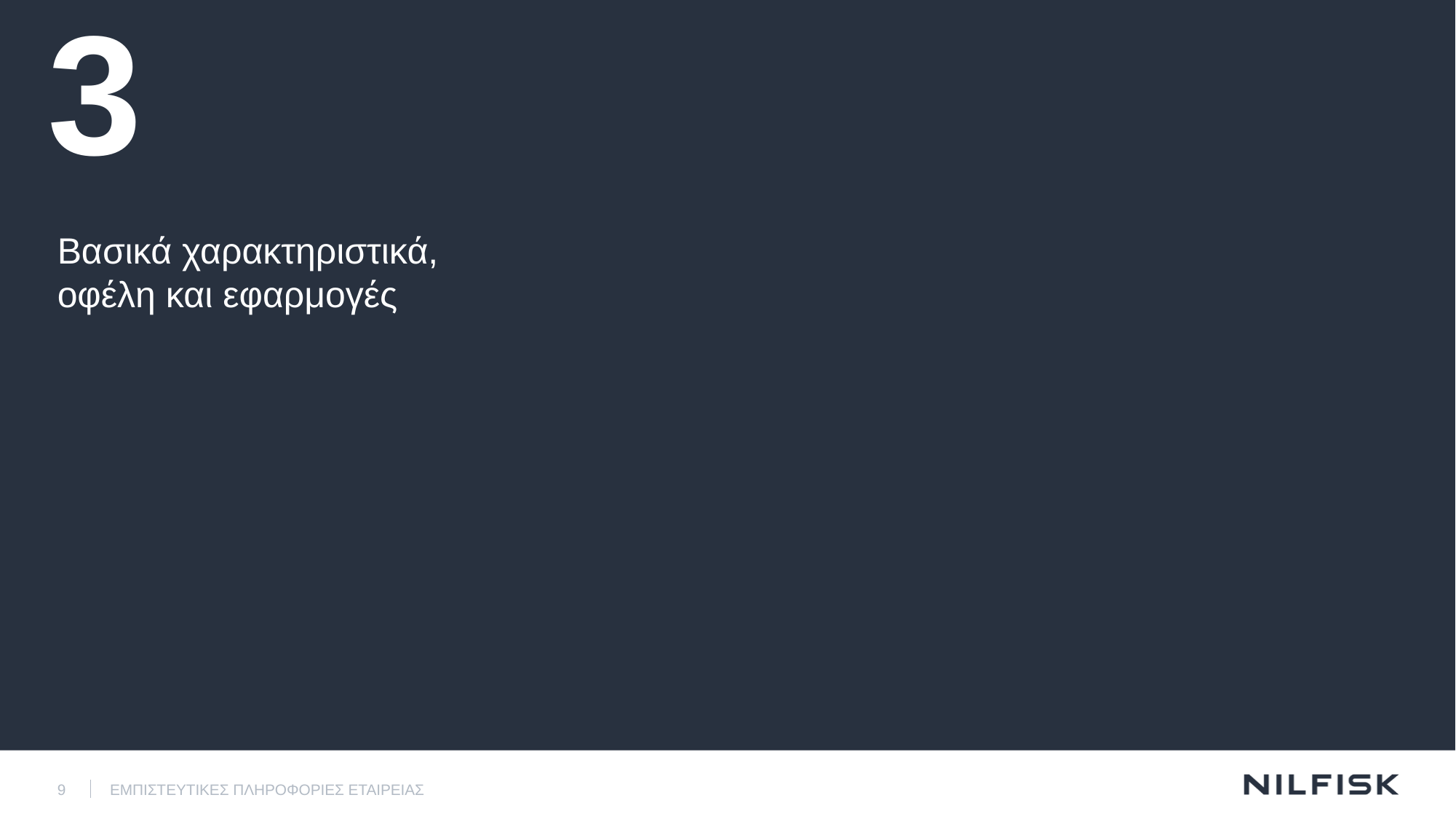

# 3
Βασικά χαρακτηριστικά,
οφέλη και εφαρμογές
ΕΜΠΙΣΤΕΥΤΙΚΕΣ ΠΛΗΡΟΦΟΡΙΕΣ ΕΤΑΙΡΕΙΑΣ
9